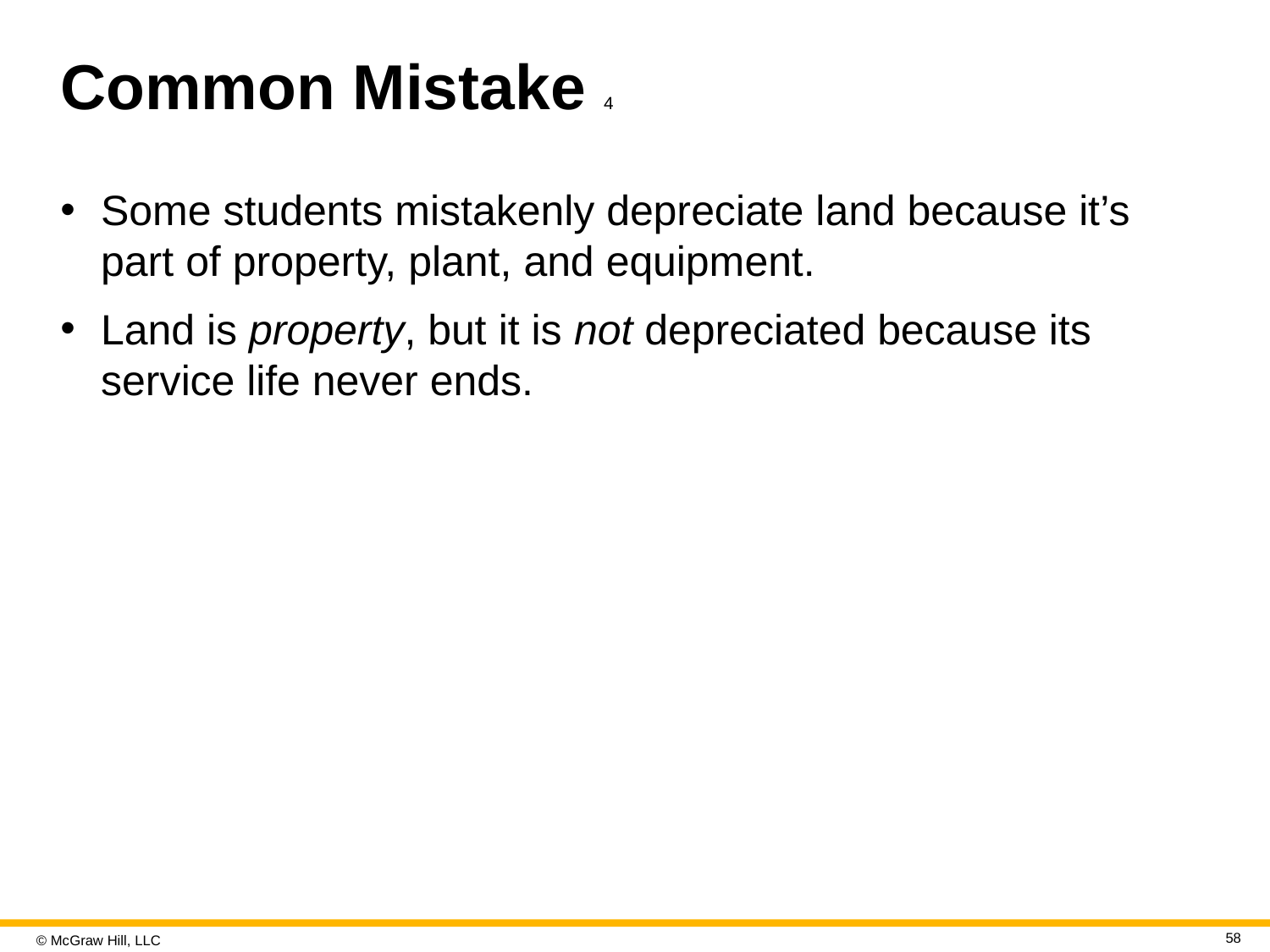

# Common Mistake 4
Some students mistakenly depreciate land because it’s part of property, plant, and equipment.
Land is property, but it is not depreciated because its service life never ends.
58